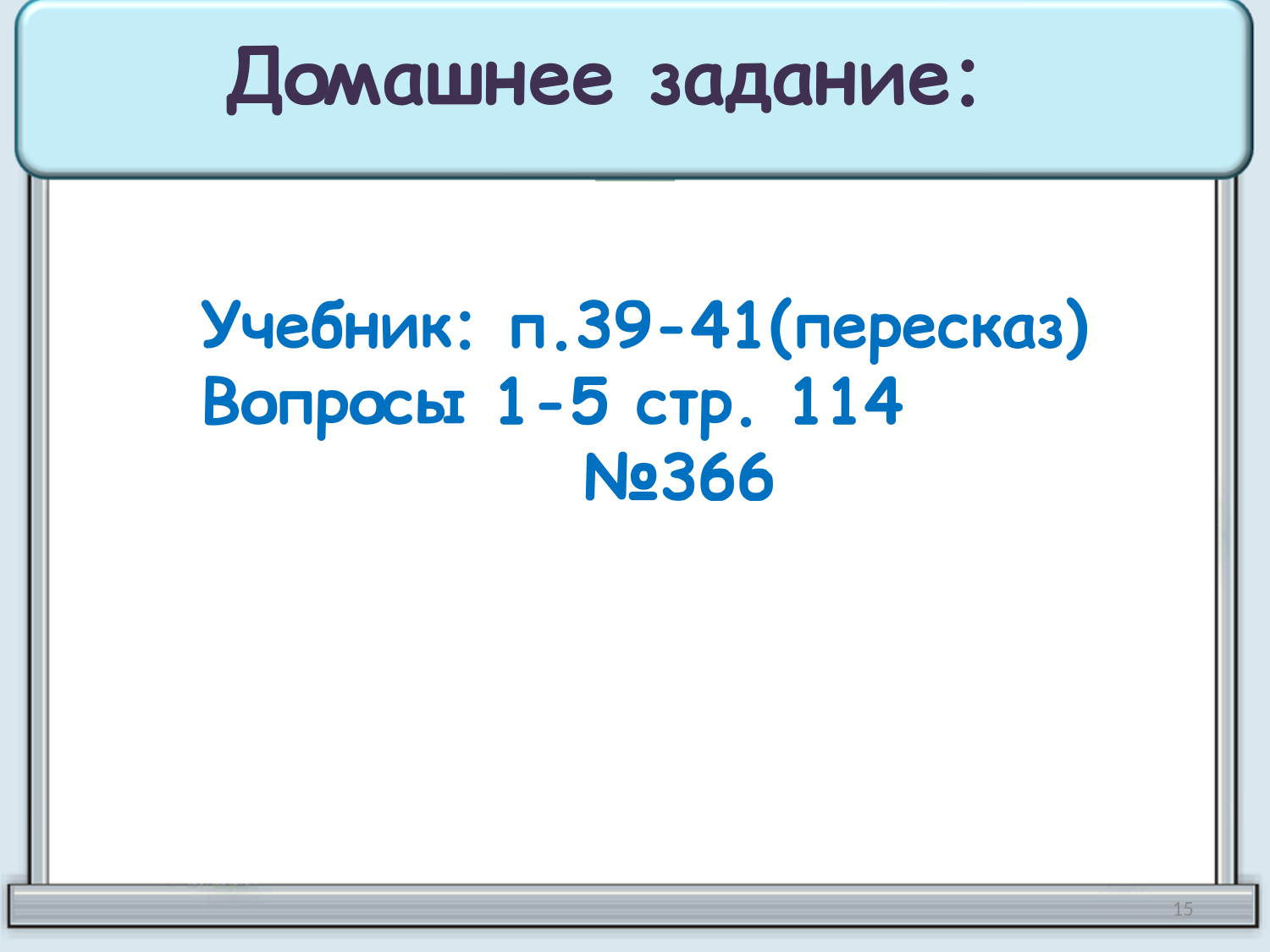

Домашнее задание:
Учебник: п.39-41(пересказ)
Вопросы 1-5 стр. 114
№366
15